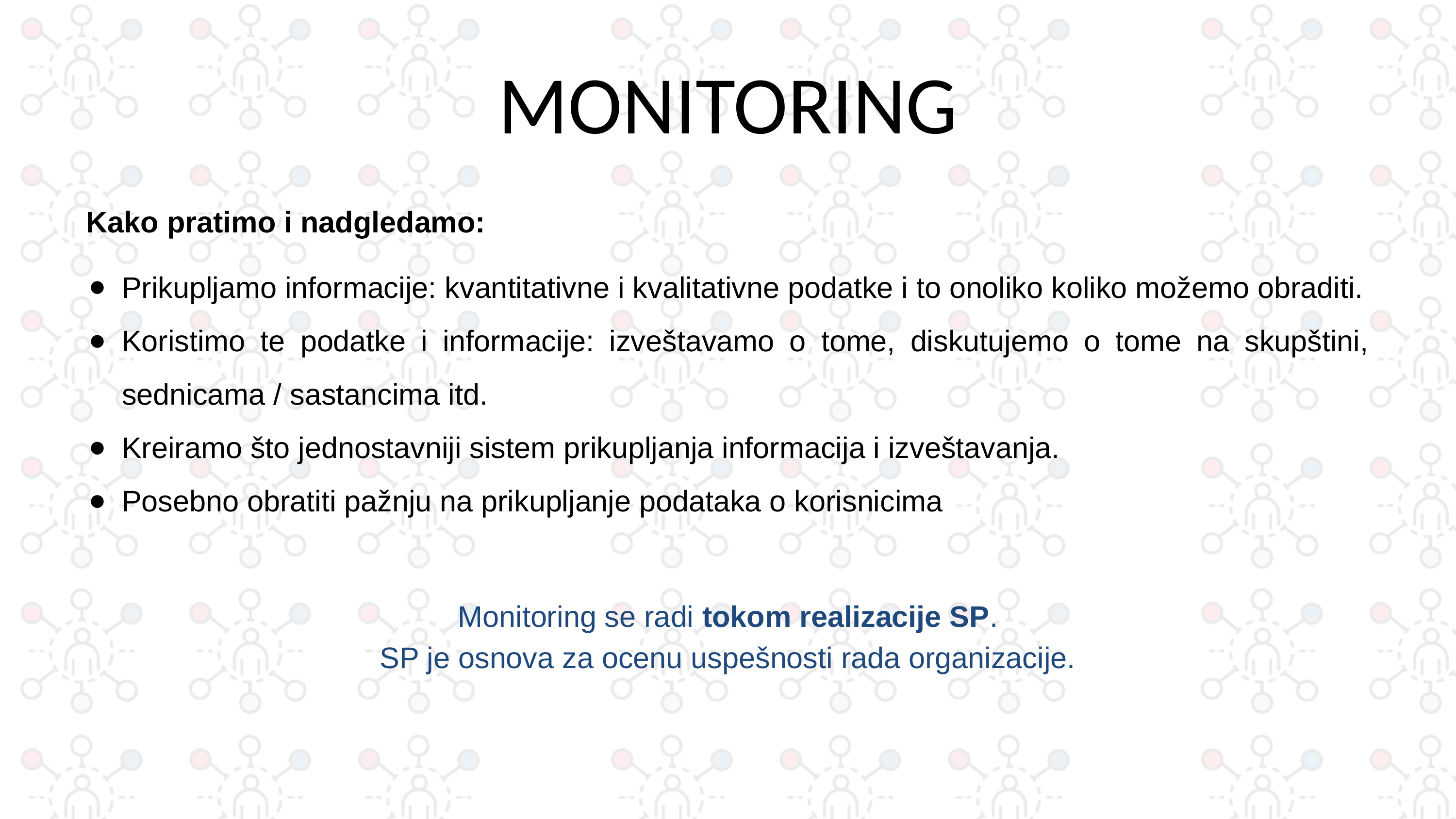

# MONITORING
Kako pratimo i nadgledamo:
Prikupljamo informacije: kvantitativne i kvalitativne podatke i to onoliko koliko možemo obraditi.
Koristimo te podatke i informacije: izveštavamo o tome, diskutujemo o tome na skupštini, sednicama / sastancima itd.
Kreiramo što jednostavniji sistem prikupljanja informacija i izveštavanja.
Posebno obratiti pažnju na prikupljanje podataka o korisnicima

Monitoring se radi tokom realizacije SP.
SP je osnova za ocenu uspešnosti rada organizacije.